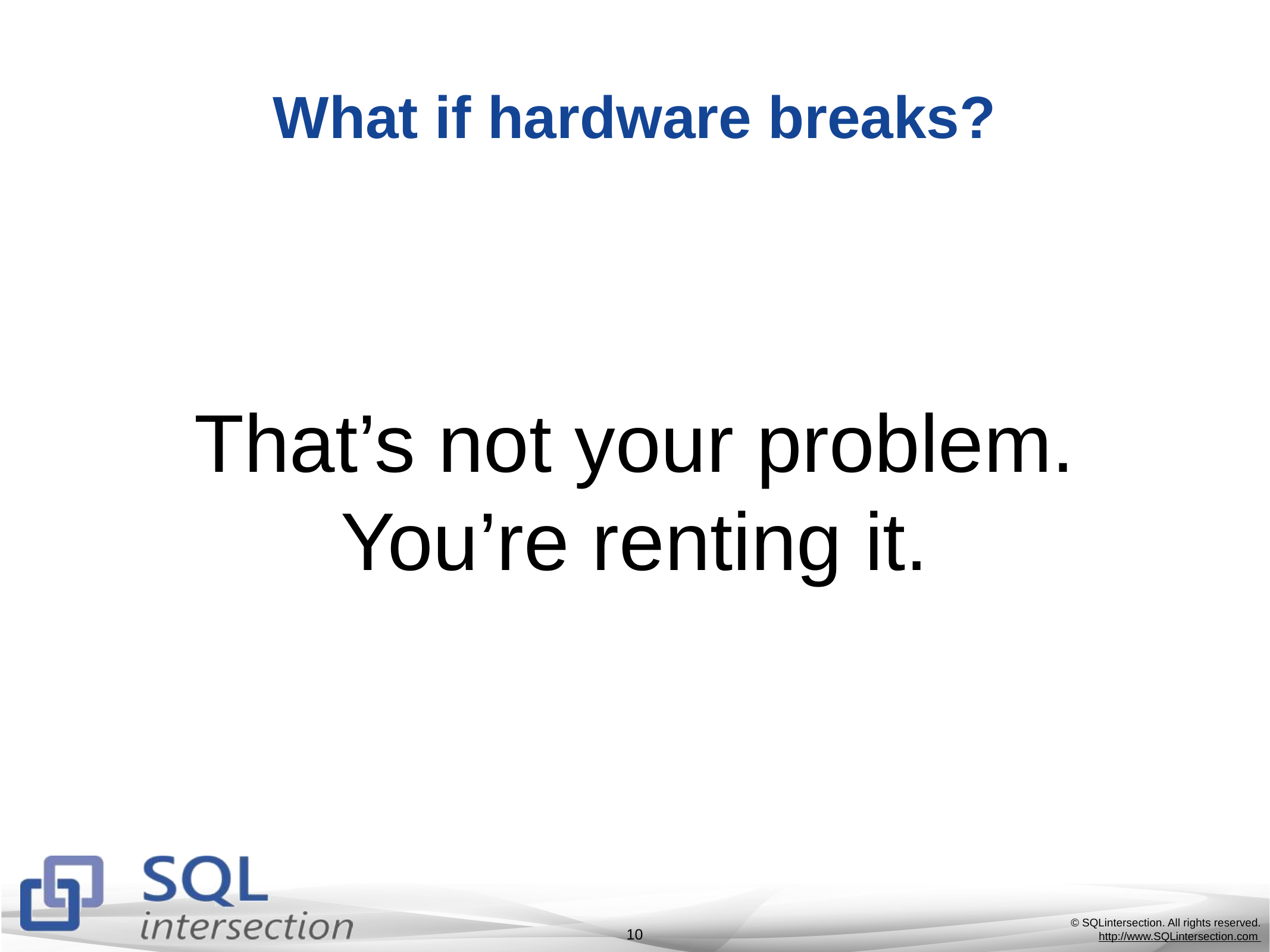

# What if hardware breaks?
That’s not your problem. You’re renting it.